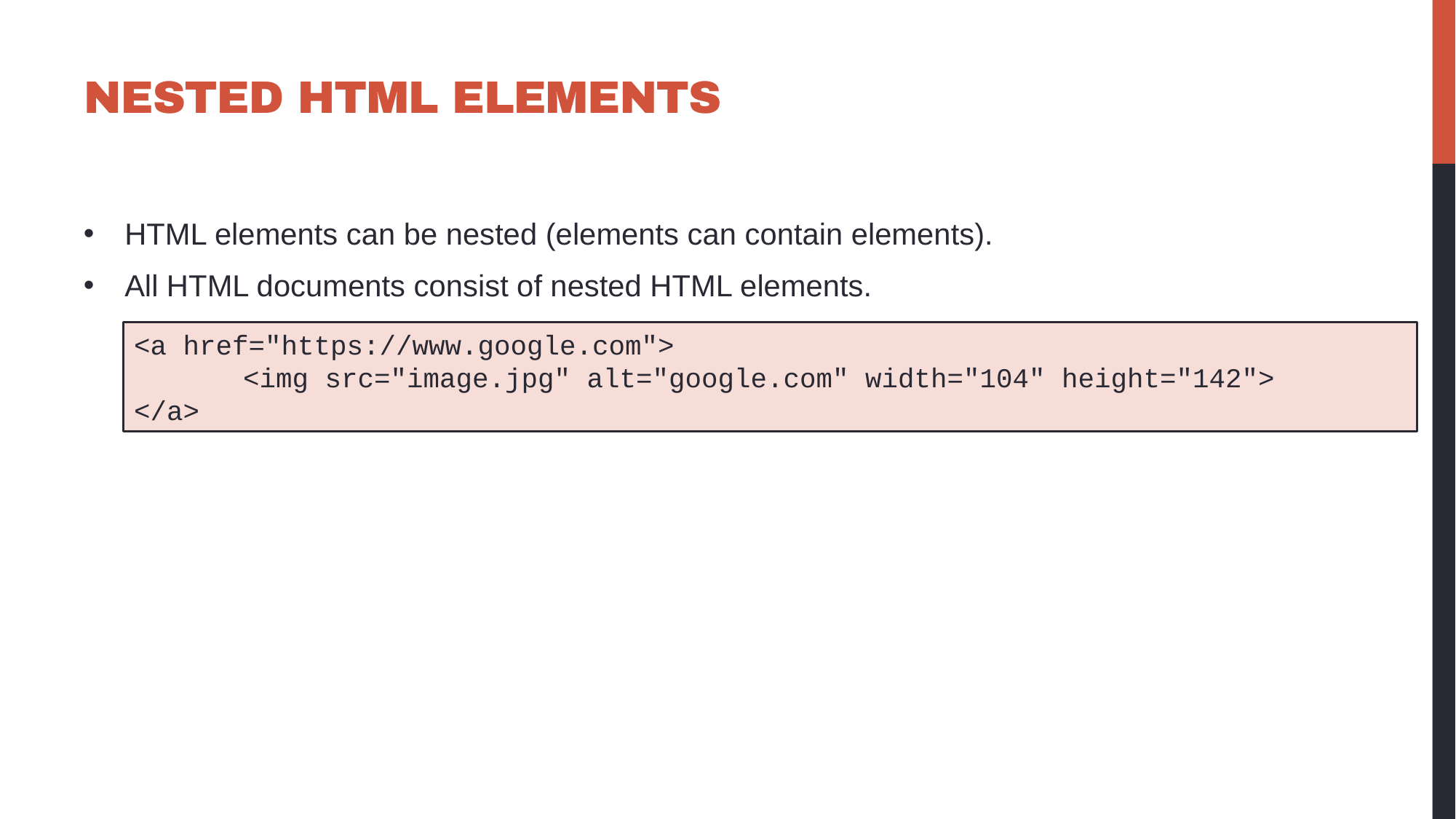

# Nested HTML Elements
HTML elements can be nested (elements can contain elements).
All HTML documents consist of nested HTML elements.

<a href="https://www.google.com">
	<img src="image.jpg" alt="google.com" width="104" height="142">
</a>